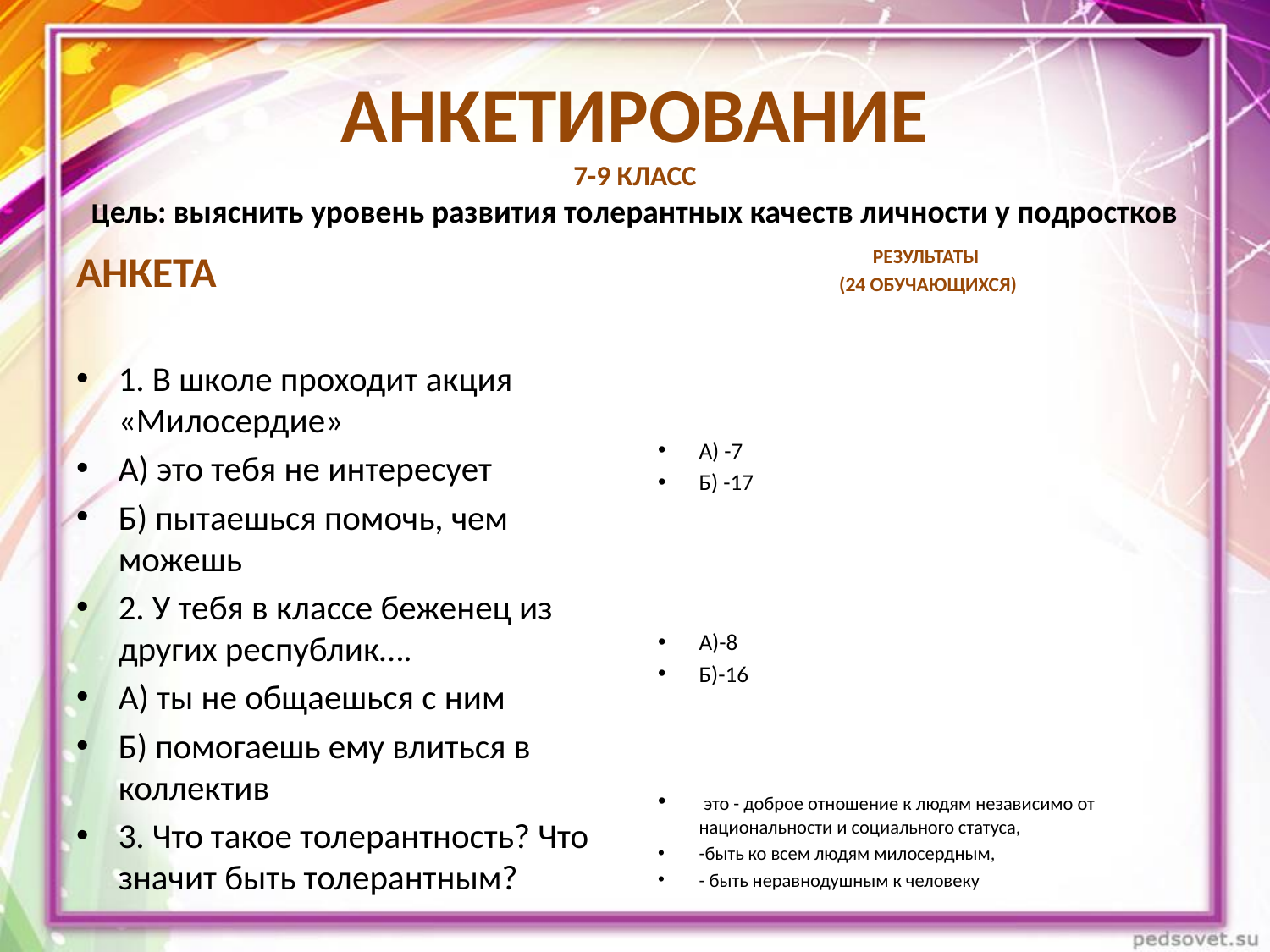

# АНКЕТИРОВАНИЕ 7-9 КЛАСС Цель: выяснить уровень развития толерантных качеств личности у подростков
АНКЕТА

РЕЗУЛЬТАТЫ
 (24 ОБУЧАЮЩИХСЯ)

1. В школе проходит акция «Милосердие»
А) это тебя не интересует
Б) пытаешься помочь, чем можешь
2. У тебя в классе беженец из других республик….
А) ты не общаешься с ним
Б) помогаешь ему влиться в коллектив
3. Что такое толерантность? Что значит быть толерантным?

А) -7
Б) -17

А)-8
Б)-16

 это - доброе отношение к людям независимо от национальности и социального статуса,
-быть ко всем людям милосердным,
- быть неравнодушным к человеку